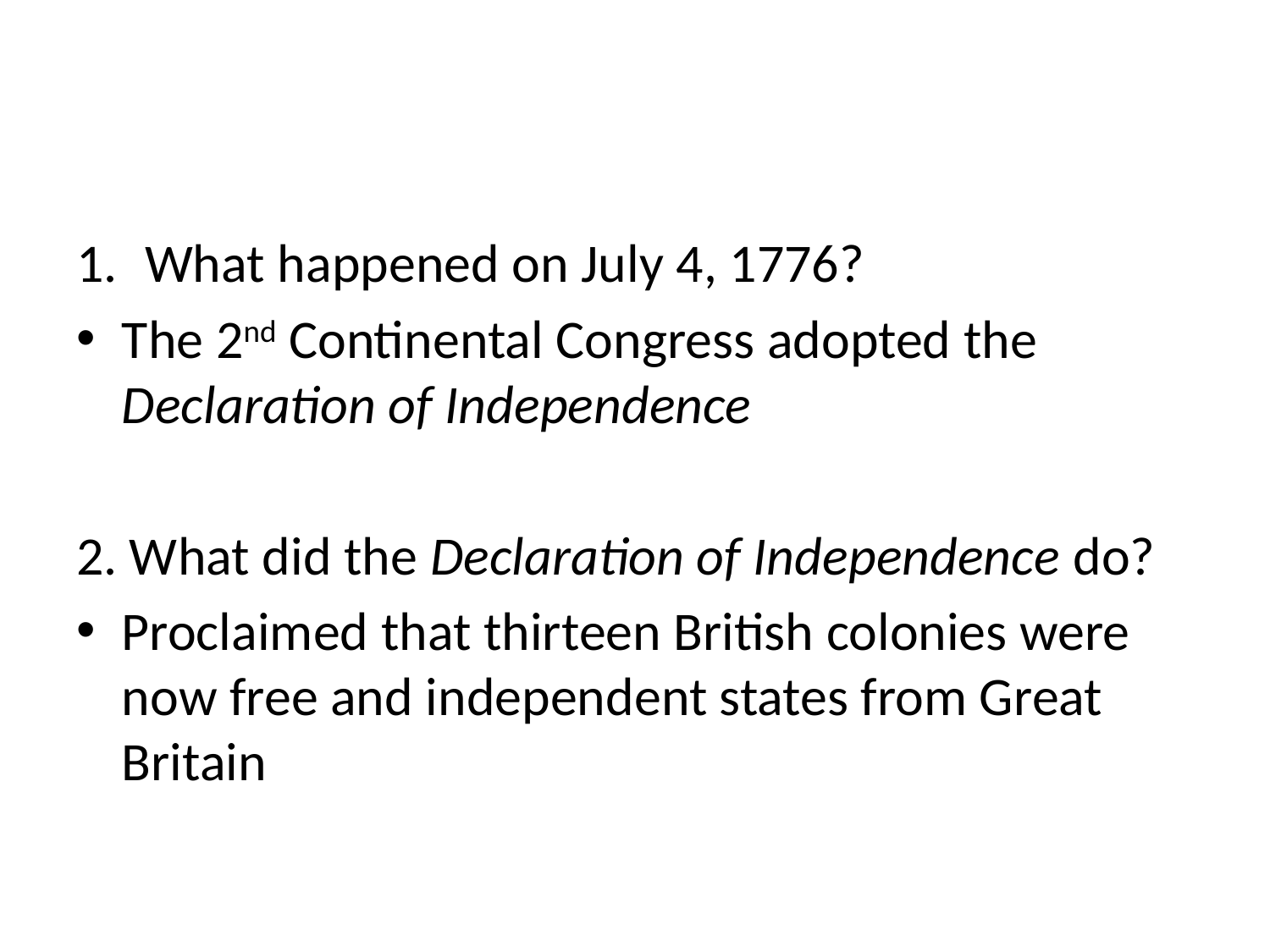

#
What happened on July 4, 1776?
The 2nd Continental Congress adopted the Declaration of Independence

2. What did the Declaration of Independence do?
Proclaimed that thirteen British colonies were now free and independent states from Great Britain